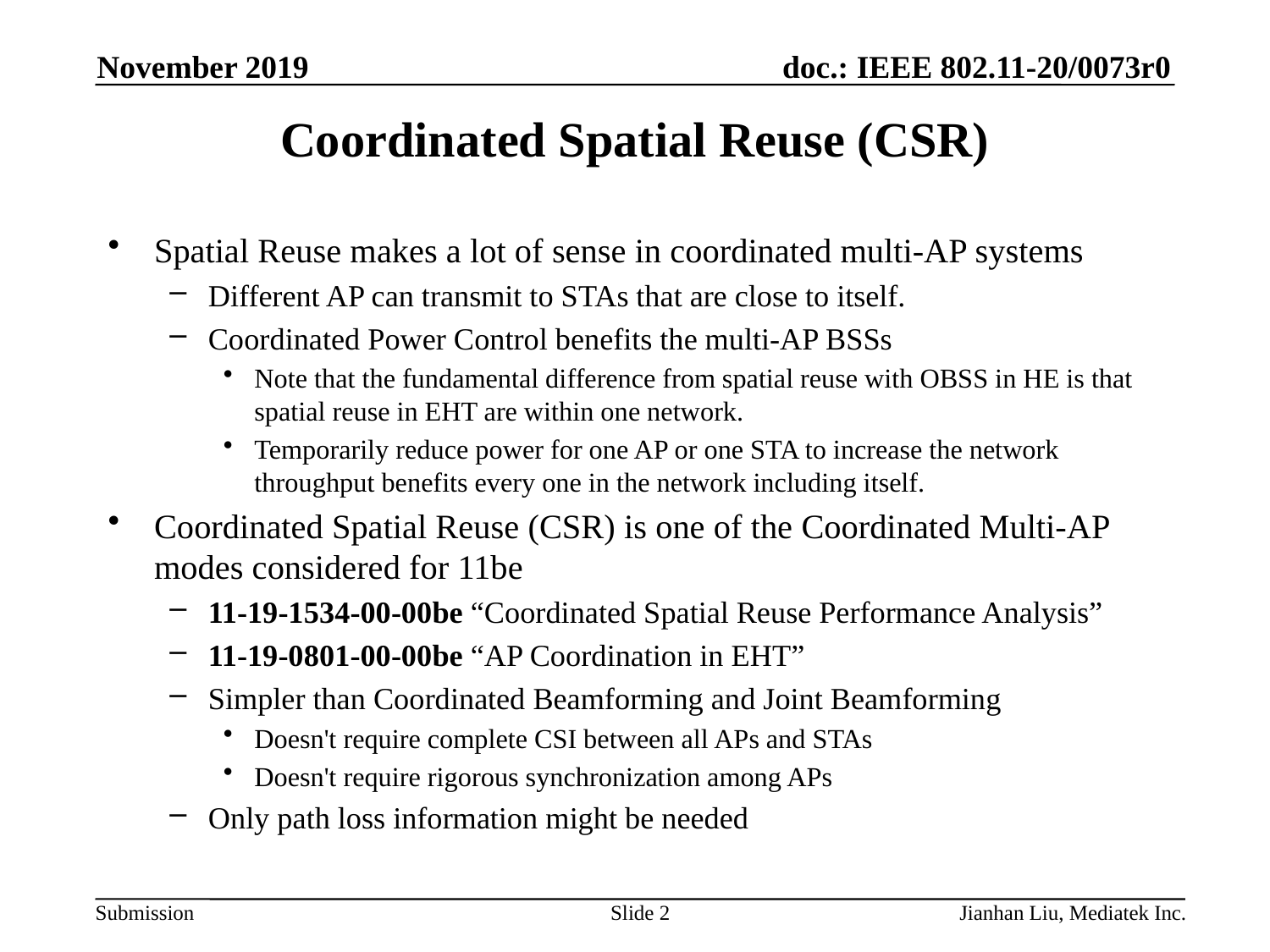

November 2019
# Coordinated Spatial Reuse (CSR)
Spatial Reuse makes a lot of sense in coordinated multi-AP systems
Different AP can transmit to STAs that are close to itself.
Coordinated Power Control benefits the multi-AP BSSs
Note that the fundamental difference from spatial reuse with OBSS in HE is that spatial reuse in EHT are within one network.
Temporarily reduce power for one AP or one STA to increase the network throughput benefits every one in the network including itself.
Coordinated Spatial Reuse (CSR) is one of the Coordinated Multi-AP modes considered for 11be
11-19-1534-00-00be “Coordinated Spatial Reuse Performance Analysis”
11-19-0801-00-00be “AP Coordination in EHT”
Simpler than Coordinated Beamforming and Joint Beamforming
Doesn't require complete CSI between all APs and STAs
Doesn't require rigorous synchronization among APs
Only path loss information might be needed

Slide 2
Jianhan Liu, Mediatek Inc.